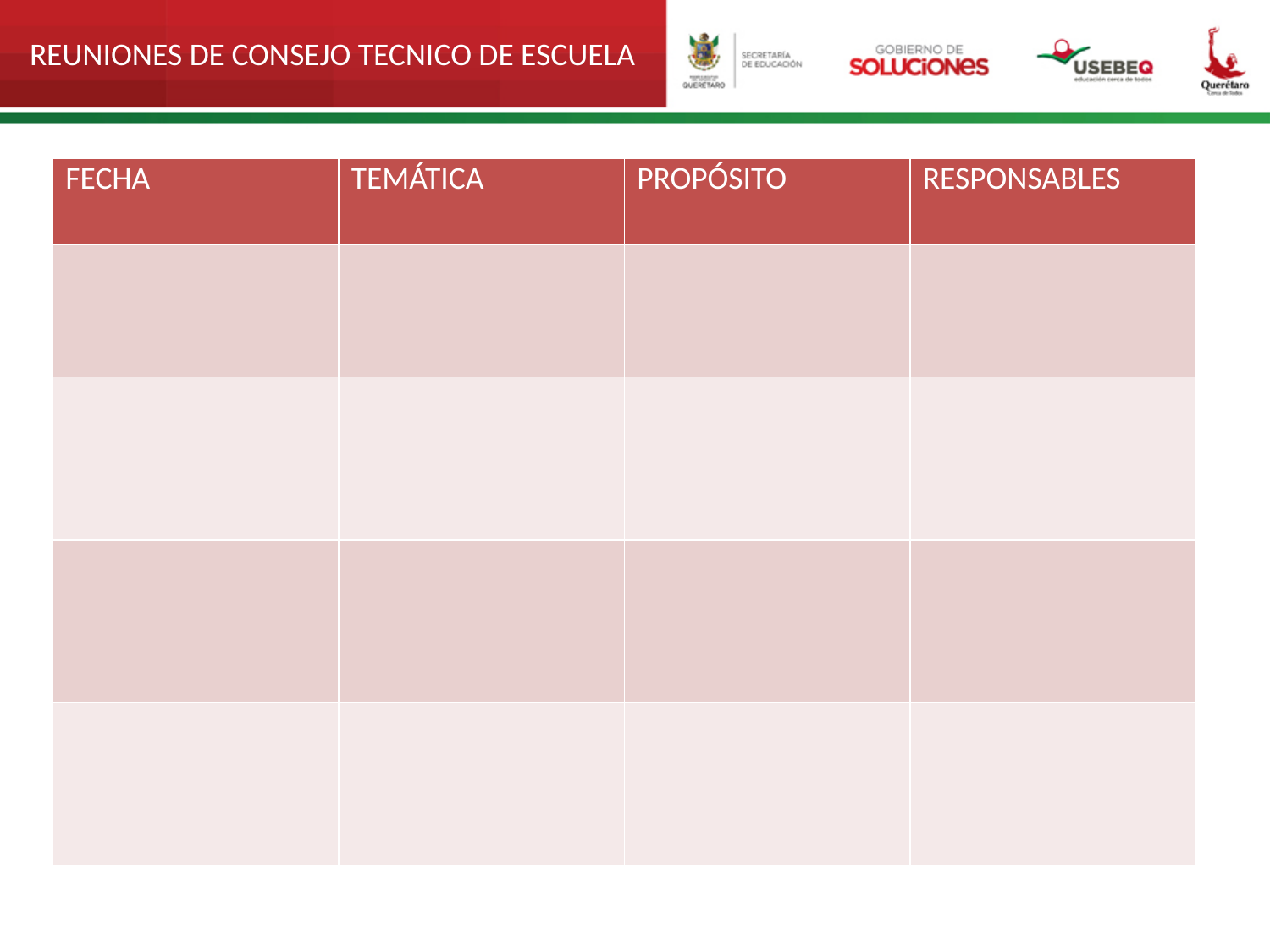

# REUNIONES DE CONSEJO TECNICO DE ESCUELA
| FECHA | TEMÁTICA | PROPÓSITO | RESPONSABLES |
| --- | --- | --- | --- |
|  |  |  |  |
|  |  |  |  |
|  |  |  |  |
|  |  |  |  |